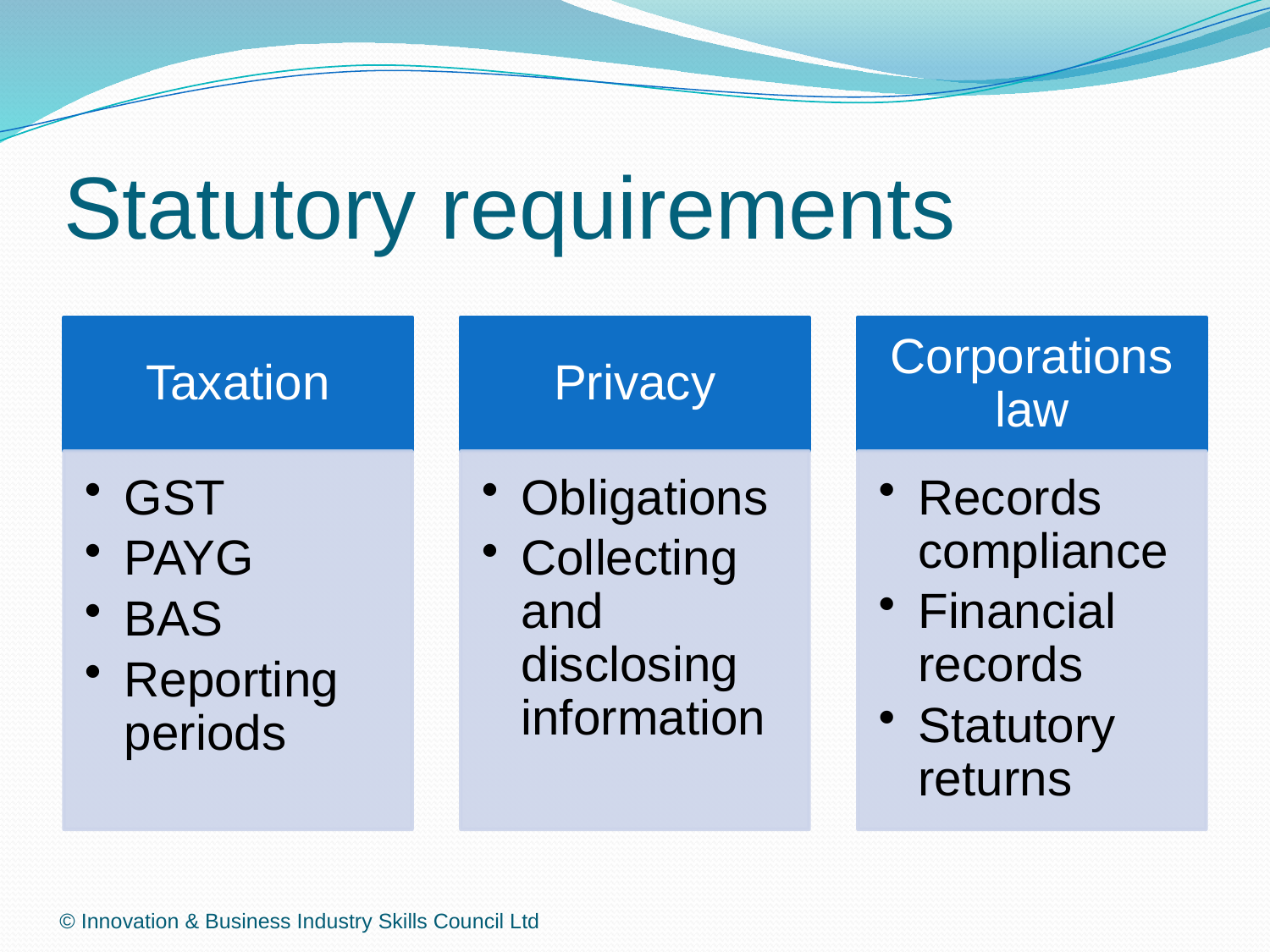

# Statutory requirements
Taxation
GST
PAYG
BAS
Reporting periods
Privacy
Obligations
Collecting and disclosing information
Corporations law
Records compliance
Financial records
Statutory returns
© Innovation & Business Industry Skills Council Ltd